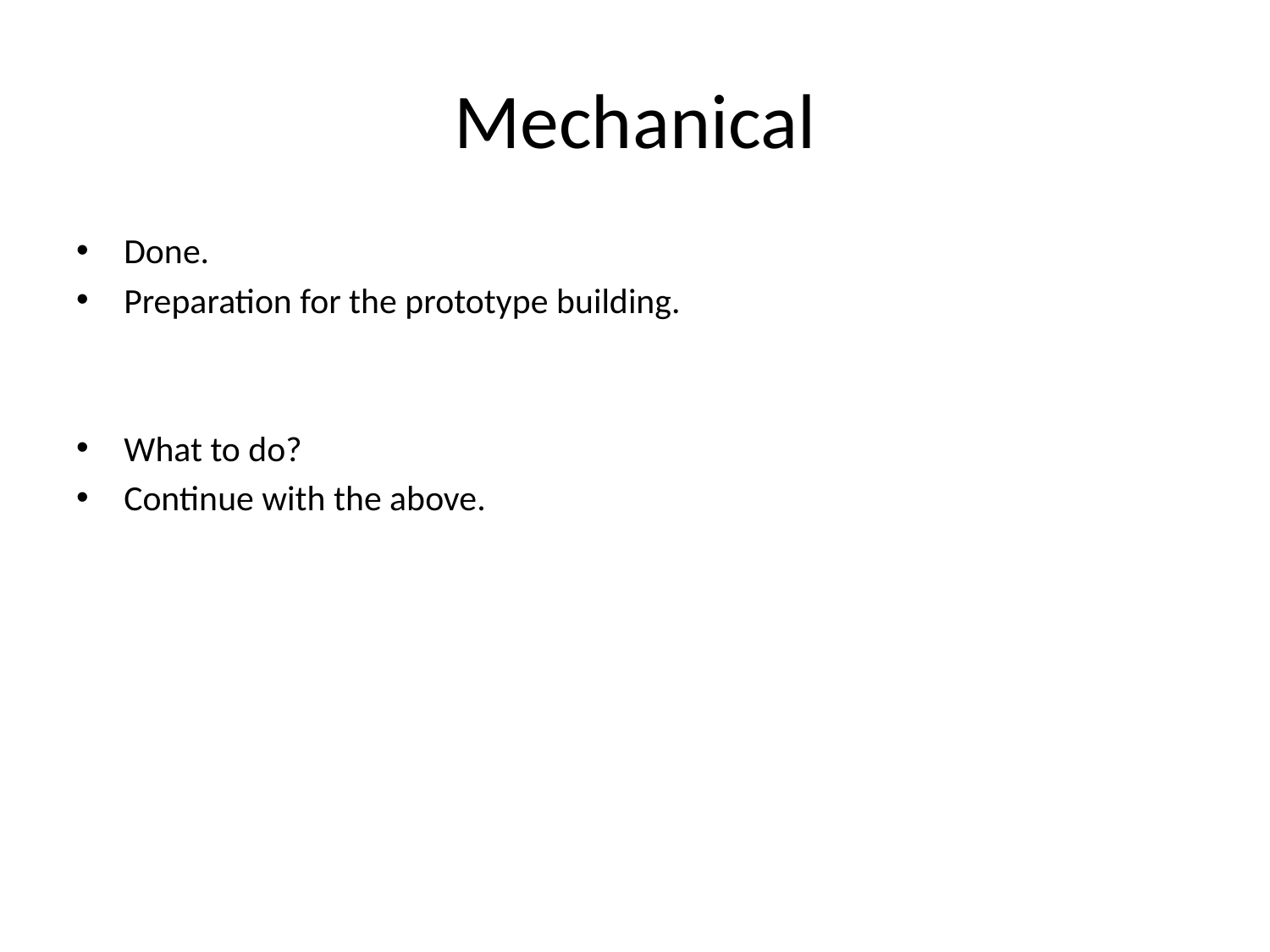

# Mechanical
Done.
Preparation for the prototype building.

What to do?
Continue with the above.